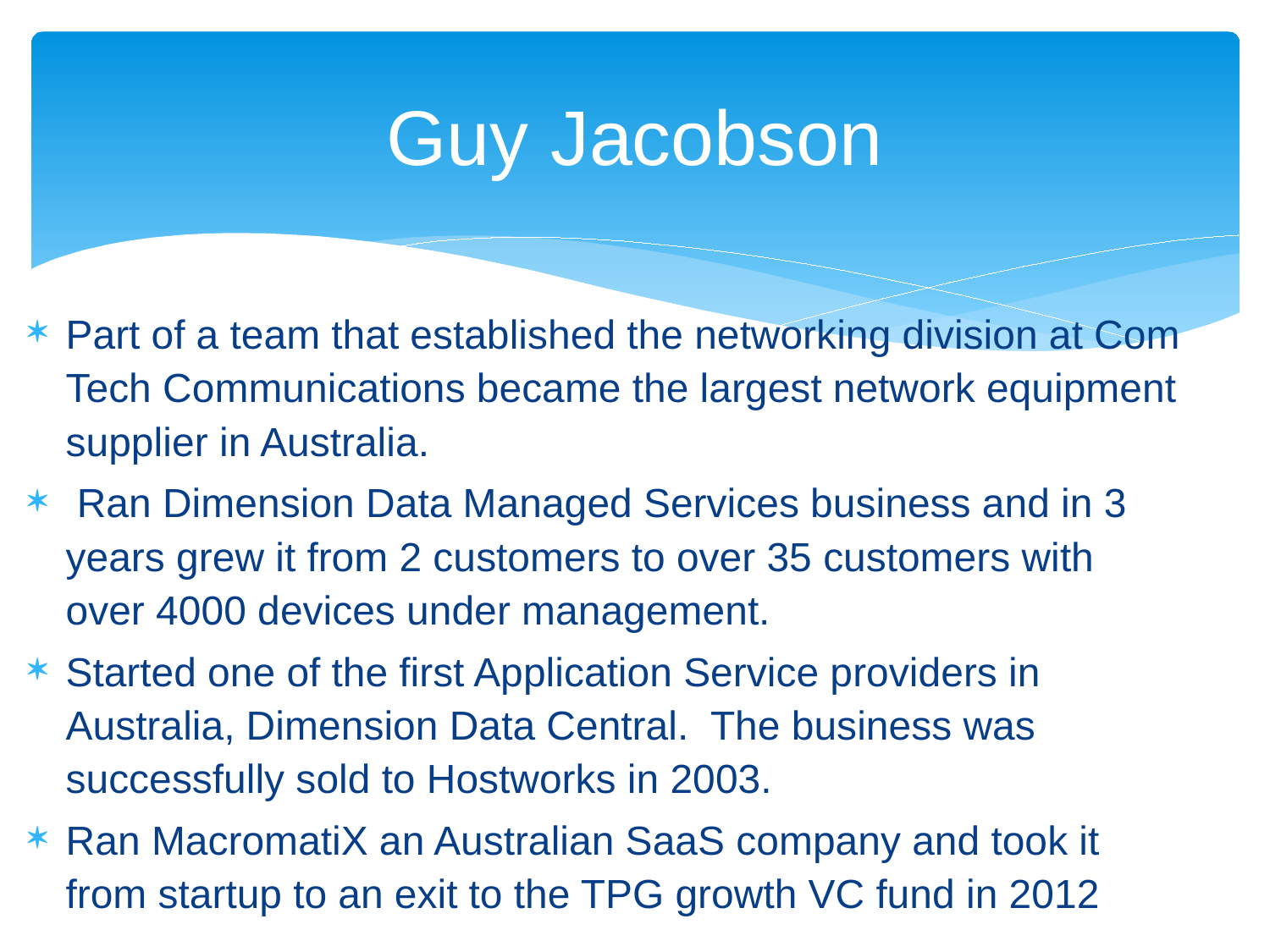

# Guy Jacobson
Part of a team that established the networking division at Com Tech Communications became the largest network equipment supplier in Australia.
 Ran Dimension Data Managed Services business and in 3 years grew it from 2 customers to over 35 customers with over 4000 devices under management.
Started one of the first Application Service providers in Australia, Dimension Data Central.  The business was successfully sold to Hostworks in 2003.
Ran MacromatiX an Australian SaaS company and took it from startup to an exit to the TPG growth VC fund in 2012